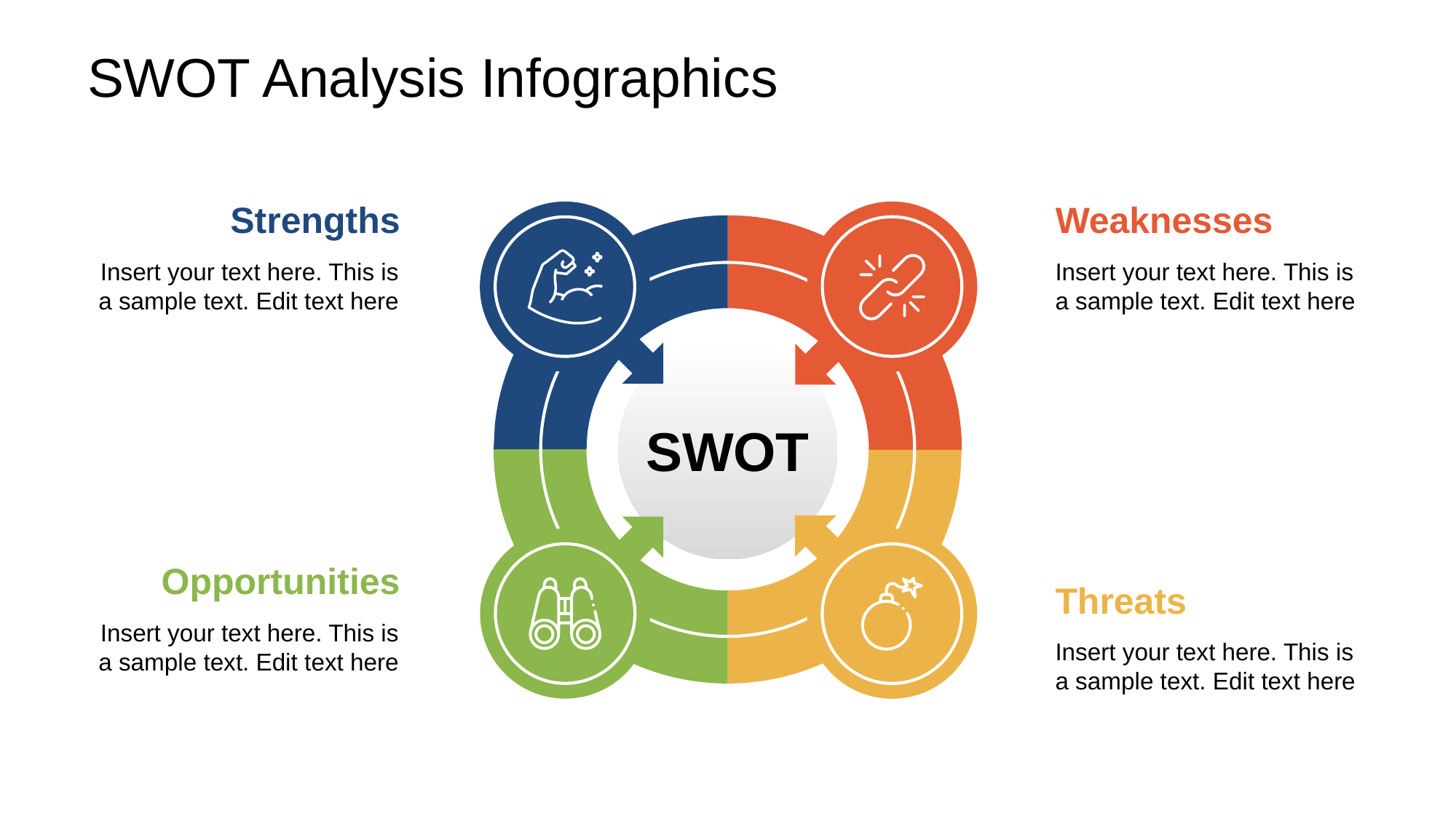

# SWOT Analysis Infographics
Strengths
Insert your text here. This is a sample text. Edit text here
Weaknesses
Insert your text here. This is a sample text. Edit text here

SWOT

Opportunities
Insert your text here. This is a sample text. Edit text here
Threats
Insert your text here. This is a sample text. Edit text here